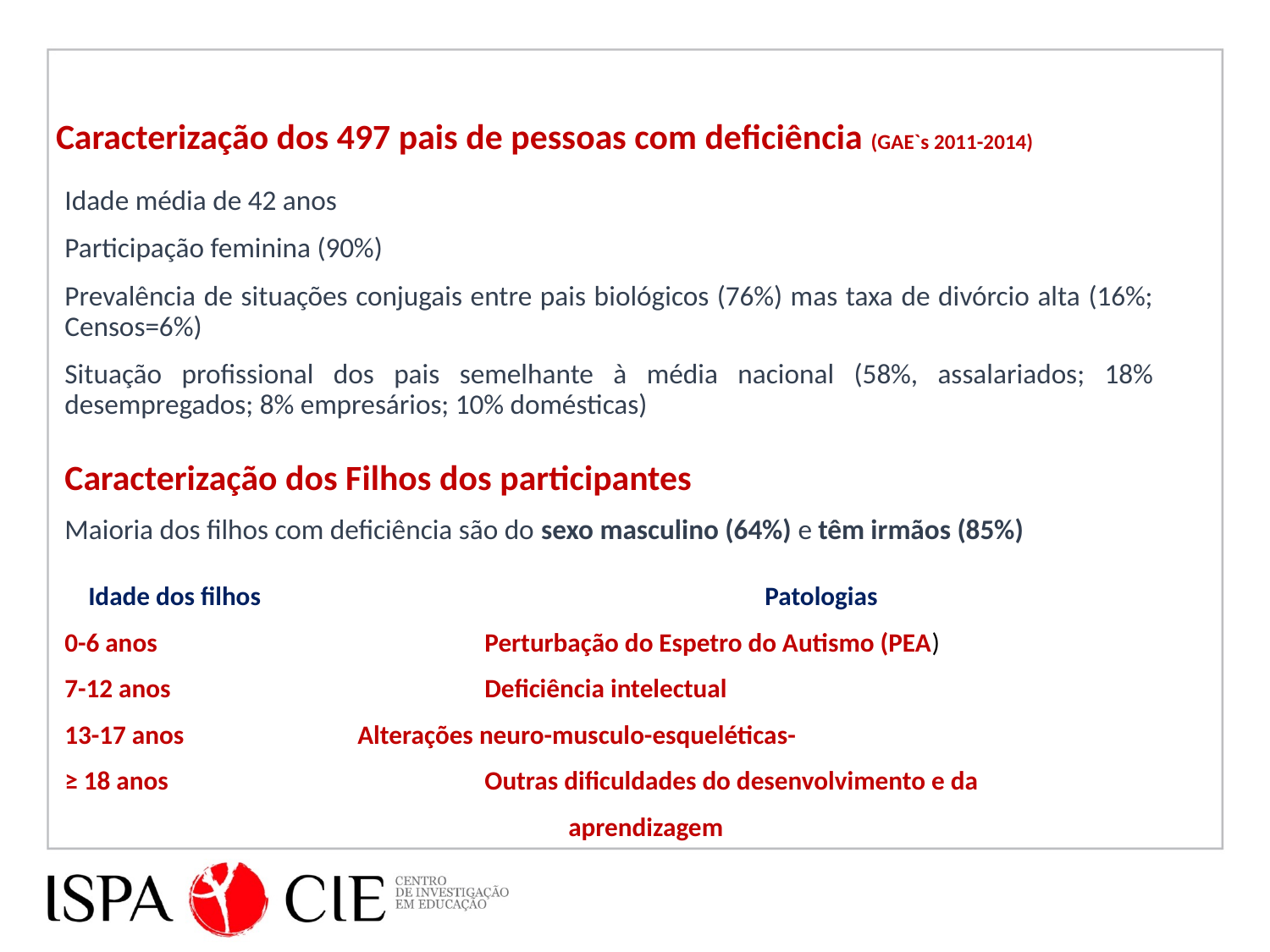

Caracterização dos 497 pais de pessoas com deficiência (GAE`s 2011-2014)
Idade média de 42 anos
Participação feminina (90%)
Prevalência de situações conjugais entre pais biológicos (76%) mas taxa de divórcio alta (16%; Censos=6%)
Situação profissional dos pais semelhante à média nacional (58%, assalariados; 18% desempregados; 8% empresários; 10% domésticas)

Caracterização dos Filhos dos participantes
Maioria dos filhos com deficiência são do sexo masculino (64%) e têm irmãos (85%)

    Idade dos filhos				           Patologias
0-6 anos		                            Perturbação do Espetro do Autismo (PEA)
7-12 anos		                            Deficiência intelectual
13-17 anos 	                            Alterações neuro-musculo-esqueléticas-
≥ 18 anos 		                            Outras dificuldades do desenvolvimento e da
          aprendizagem